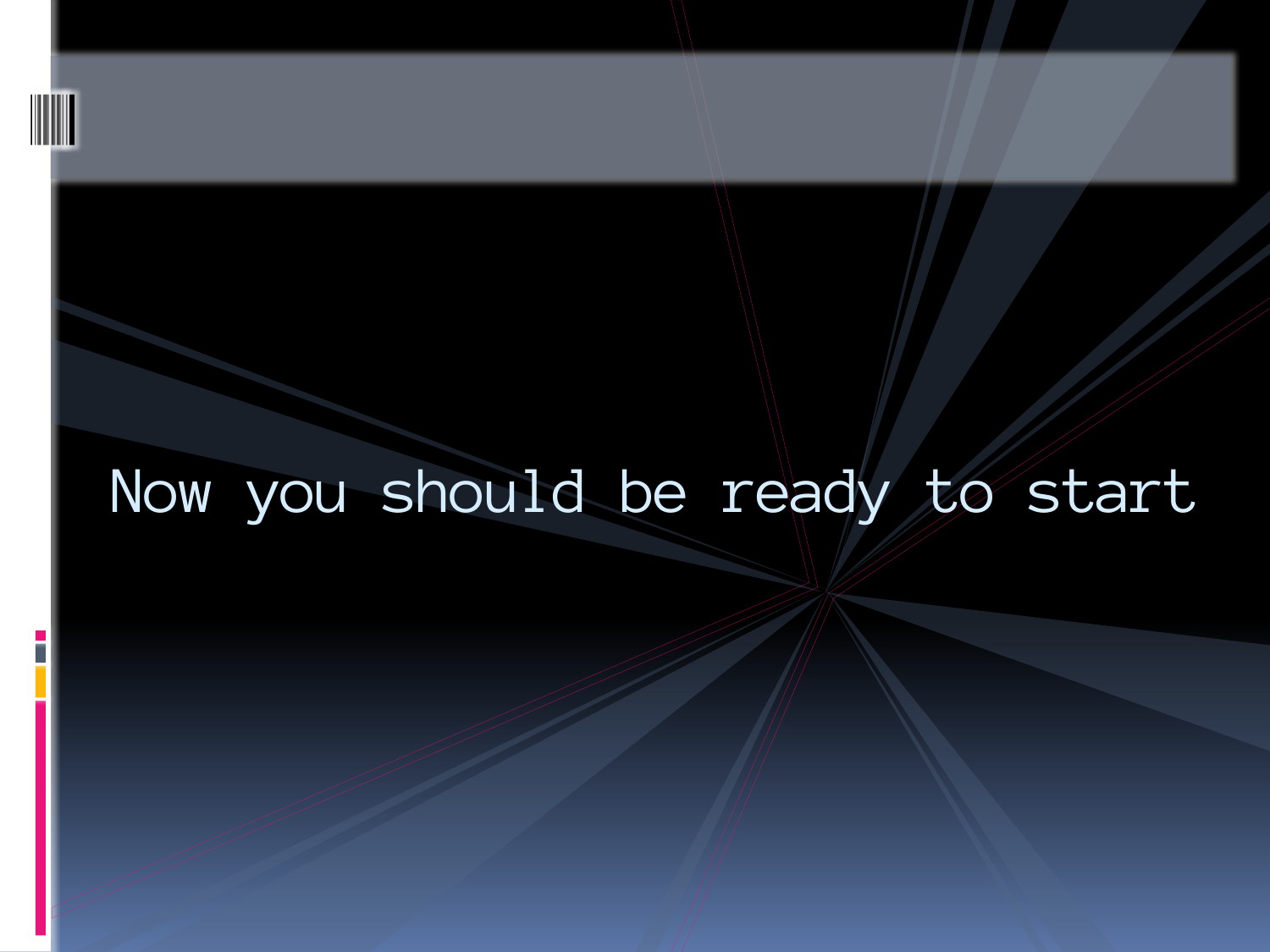

# Now you should be ready to start